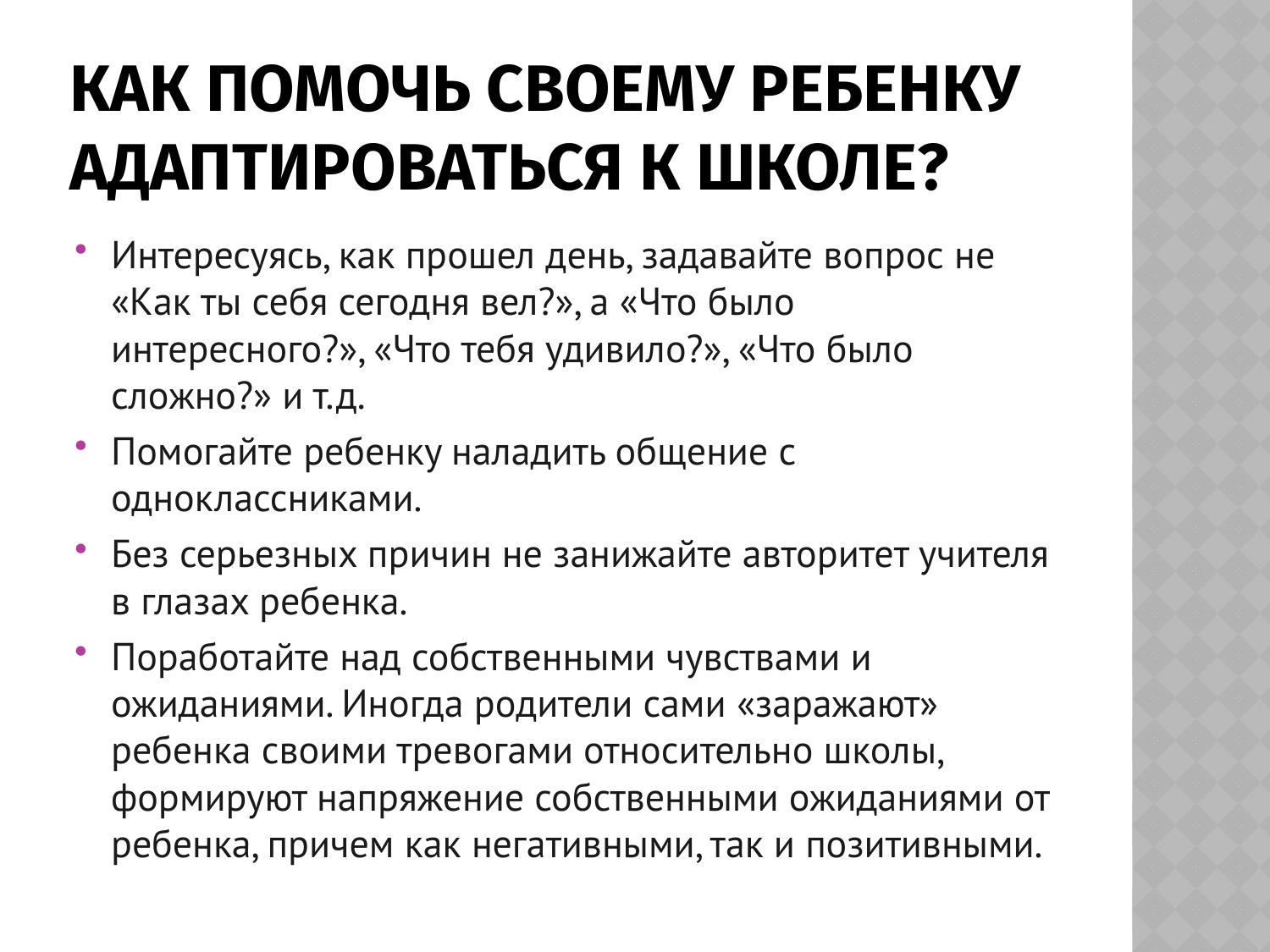

# Как помочь своему ребенку адаптироваться к школе?
Интересуясь, как прошел день, задавайте вопрос не «Как ты себя сегодня вел?», а «Что было интересного?», «Что тебя удивило?», «Что было сложно?» и т.д.
Помогайте ребенку наладить общение с одноклассниками.
Без серьезных причин не занижайте авторитет учителя в глазах ребенка.
Поработайте над собственными чувствами и ожиданиями. Иногда родители сами «заражают» ребенка своими тревогами относительно школы, формируют напряжение собственными ожиданиями от ребенка, причем как негативными, так и позитивными.